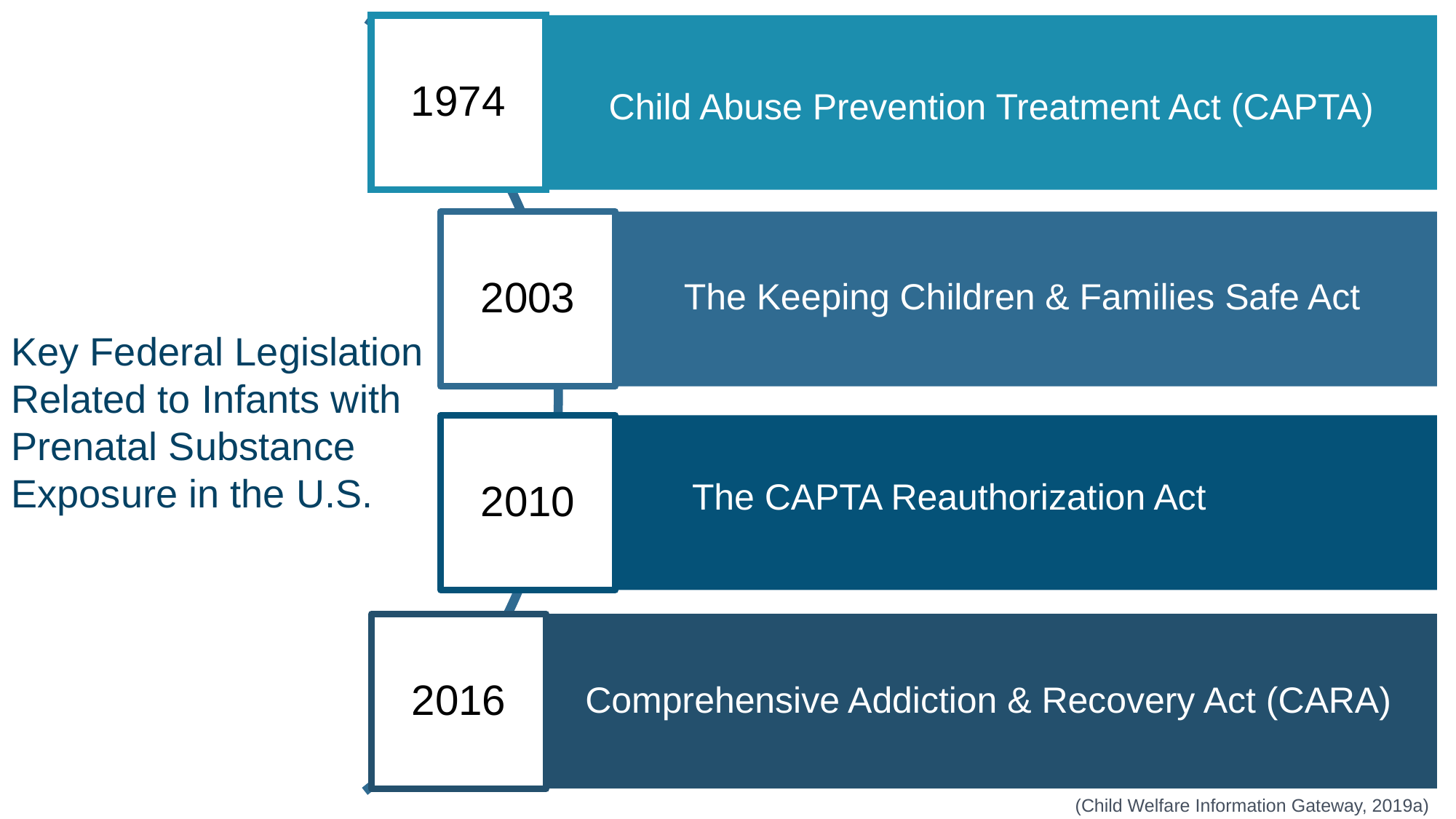

# Key Federal Legislation Related to Infants with Prenatal Substance Exposure in the U.S.
1974

Child Abuse Prevention Treatment Act (CAPTA)
2003

The Keeping Children & Families Safe Act

2010
The CAPTA Reauthorization Act

Comprehensive Addiction & Recovery Act (CARA)
2016
(Child Welfare Information Gateway, 2019a)